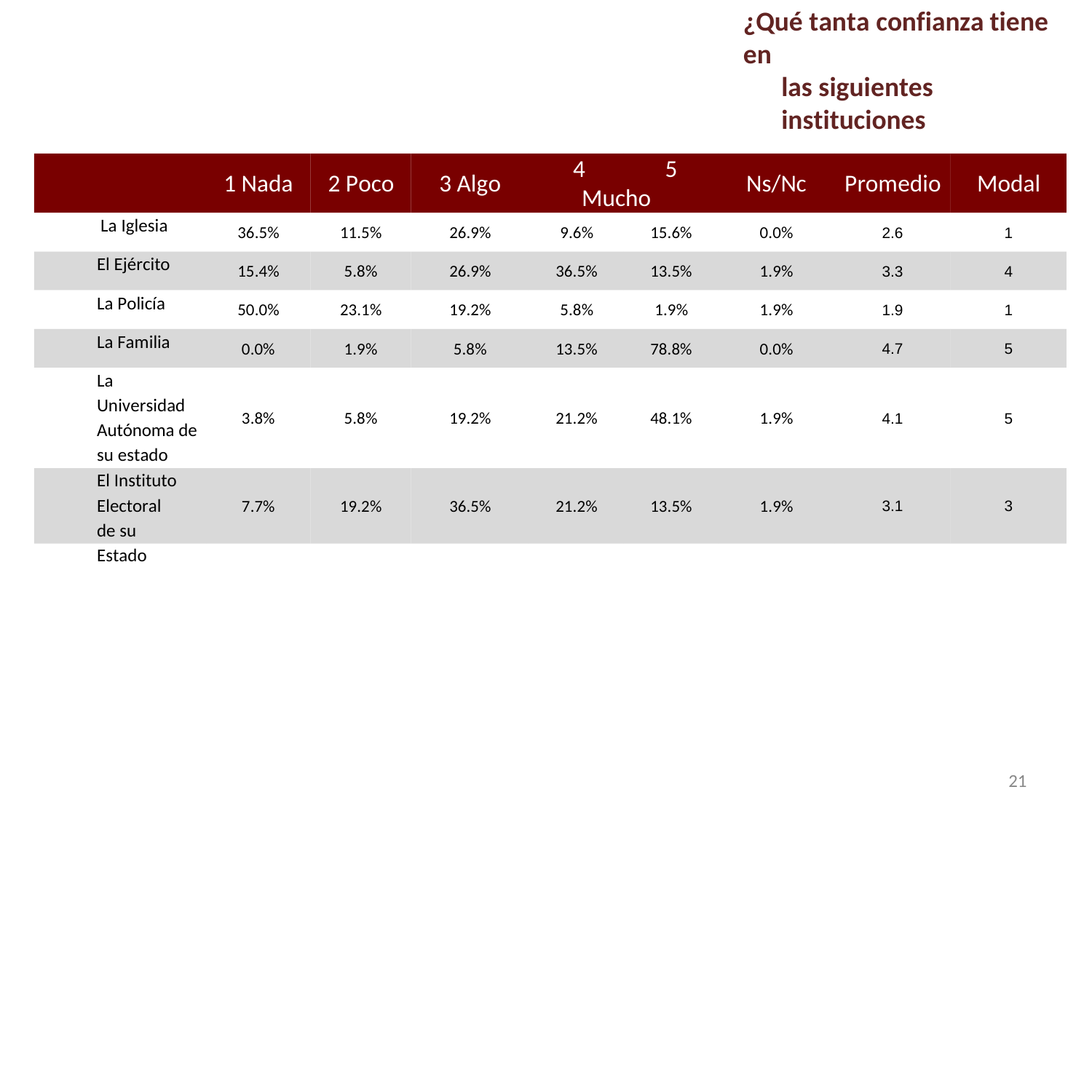

¿Qué tanta confianza tiene en
las siguientes instituciones
Creencias y religión
4	5
Mucho	Bastante

1 Nada
2 Poco
3 Algo
Ns/Nc
Promedio
Modal

La Iglesia
36.5%
11.5%
26.9%
9.6%
15.6%
0.0%
2.6
1

El Ejército
15.4%
5.8%
26.9%
36.5%
13.5%
1.9%
3.3
4

La Policía
50.0%
23.1%
19.2%
5.8%
1.9%
1.9%
1.9
1

La Familia
0.0%
1.9%
5.8%
13.5%
78.8%
0.0%
4.7
5

La
Universidad Autónoma de su estado
3.8%
5.8%
19.2%
21.2%
48.1%
1.9%
4.1
5
El Instituto Electoral de su Estado

7.7%
19.2%
36.5%
21.2%
13.5%
1.9%
3.1
3
21